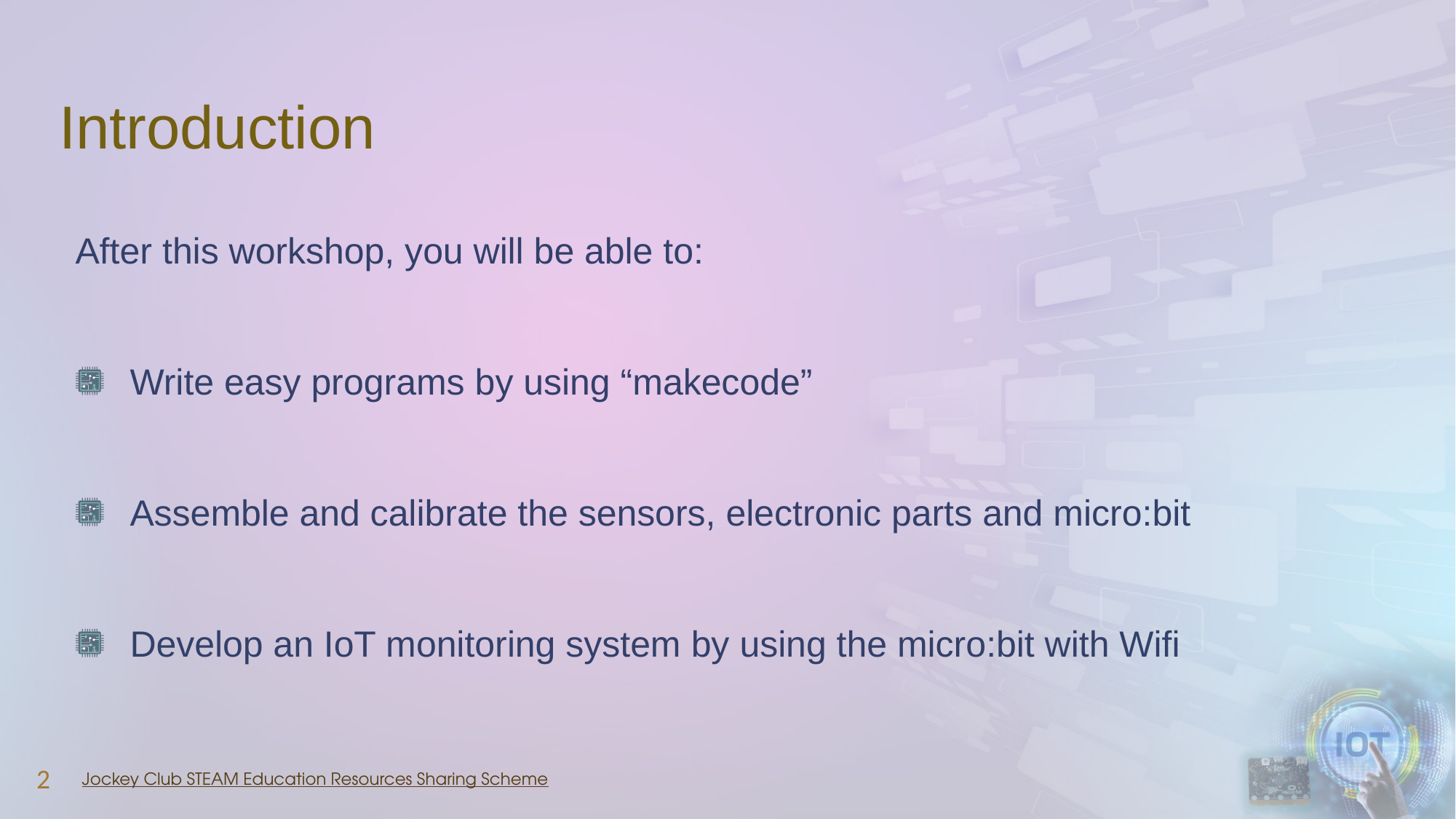

# Introduction
After this workshop, you will be able to:

Write easy programs by using “makecode”

Assemble and calibrate the sensors, electronic parts and micro:bit

Develop an IoT monitoring system by using the micro:bit with Wifi